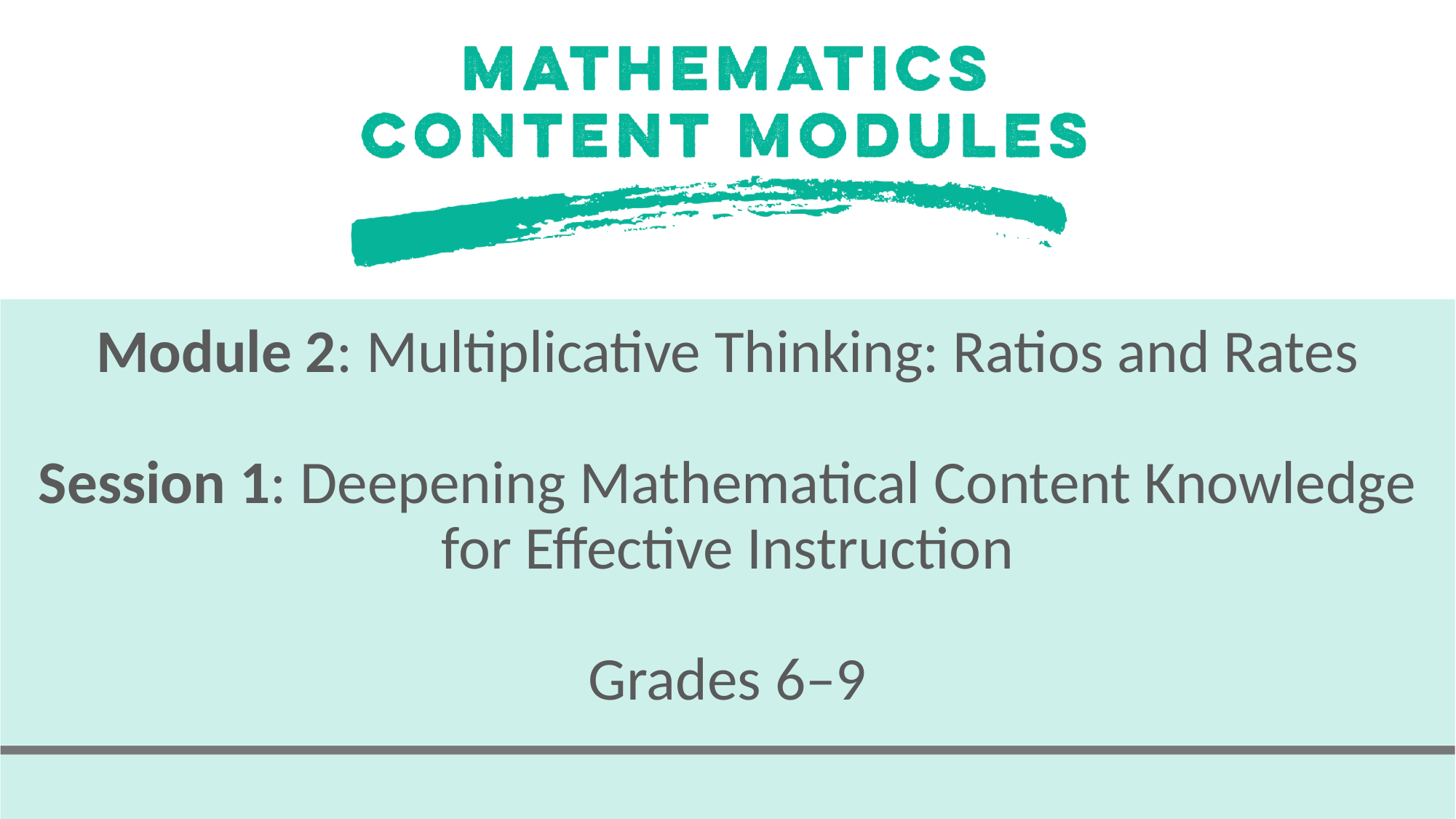

# Module 2: Multiplicative Thinking: Ratios and Rates Session 1: Deepening Mathematical Content Knowledge for Effective Instruction Grades 6–9